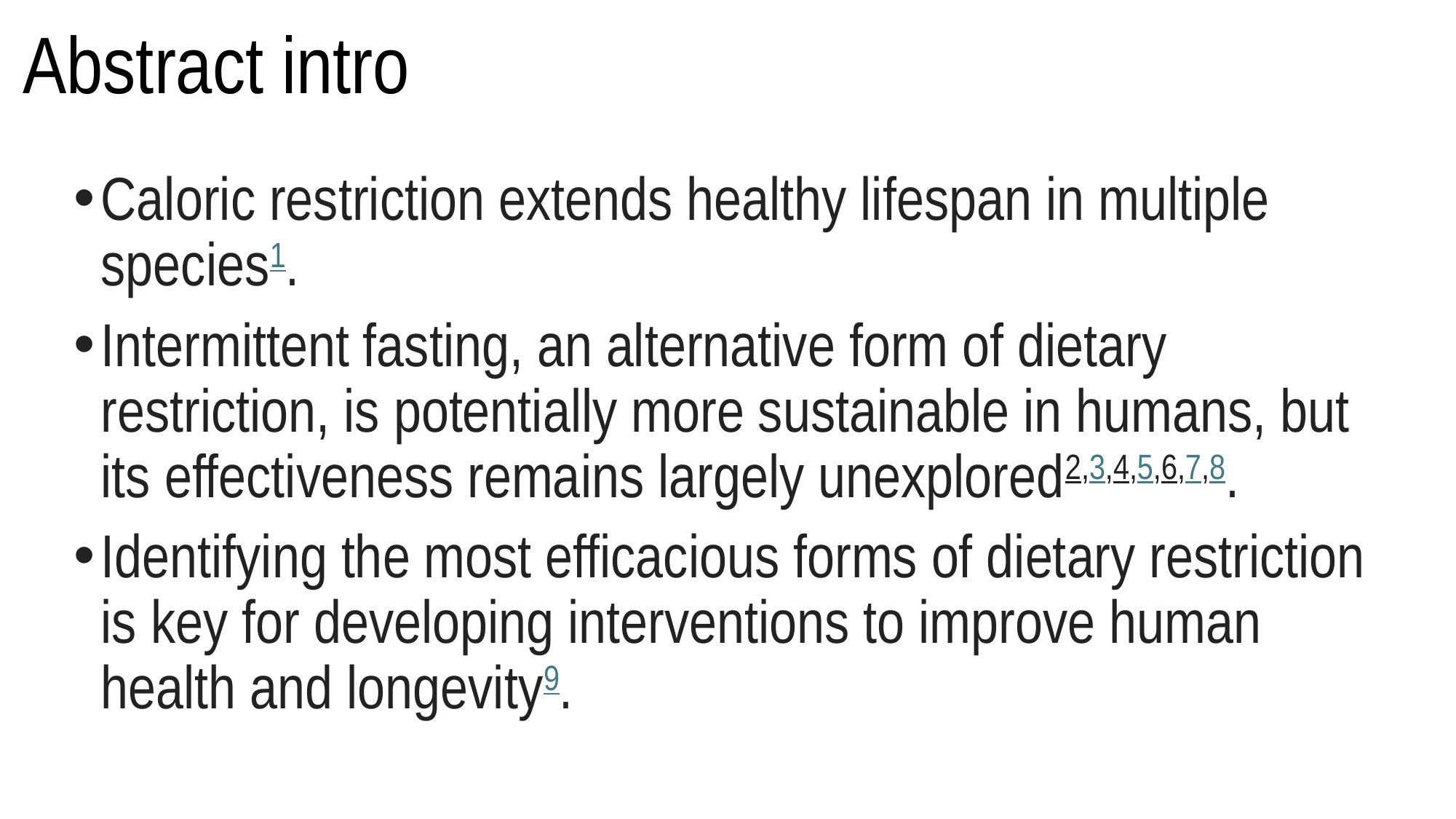

# Abstract intro
Caloric restriction extends healthy lifespan in multiple species1.
Intermittent fasting, an alternative form of dietary restriction, is potentially more sustainable in humans, but its effectiveness remains largely unexplored2,3,4,5,6,7,8.
Identifying the most efficacious forms of dietary restriction is key for developing interventions to improve human health and longevity9.